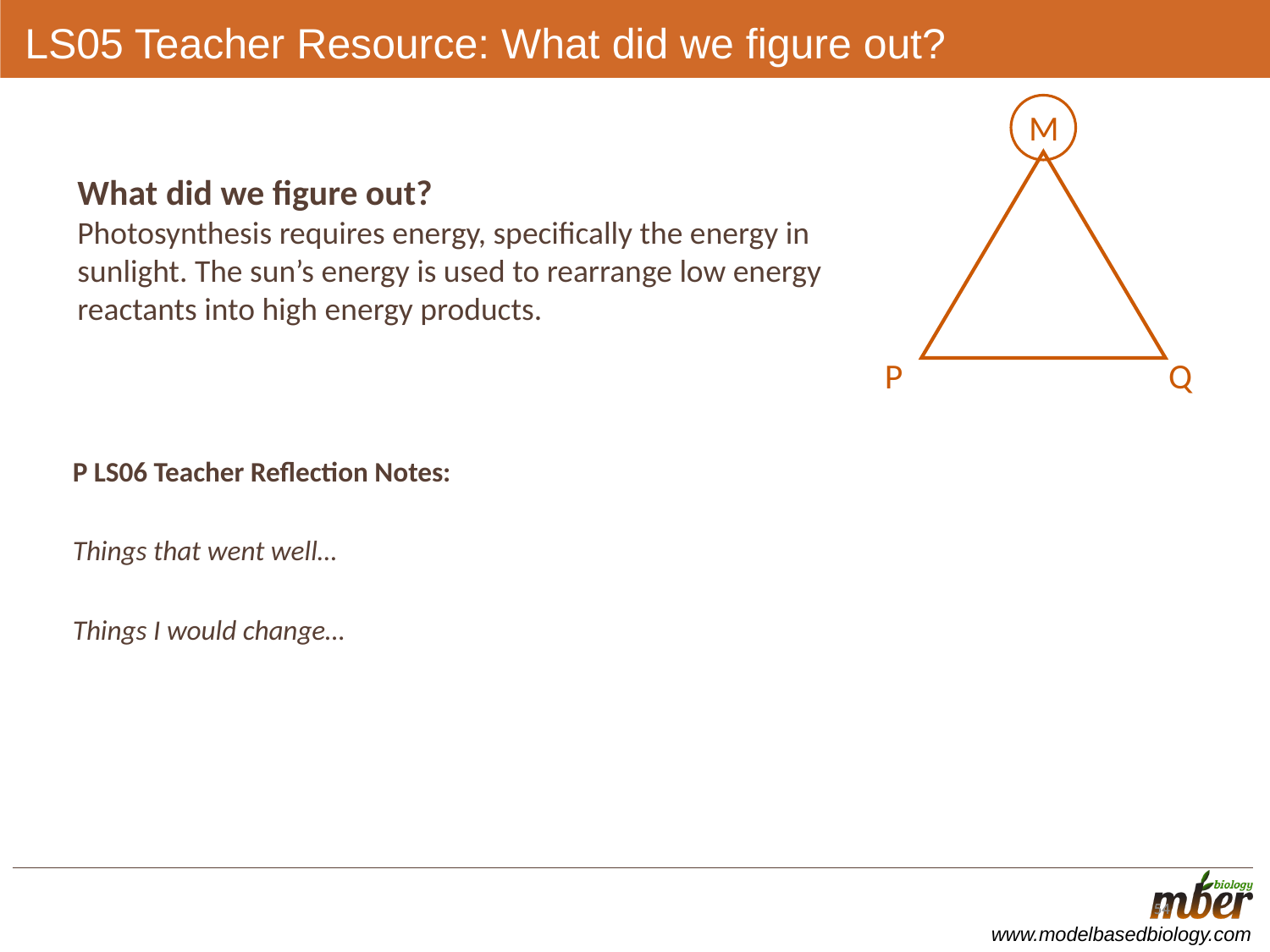

# LS05 Teacher Resource: What did we figure out?

M

Q
P
What did we figure out?
Photosynthesis requires energy, specifically the energy in sunlight. The sun’s energy is used to rearrange low energy reactants into high energy products.
P LS06 Teacher Reflection Notes:

Things that went well…

Things I would change…

54
54